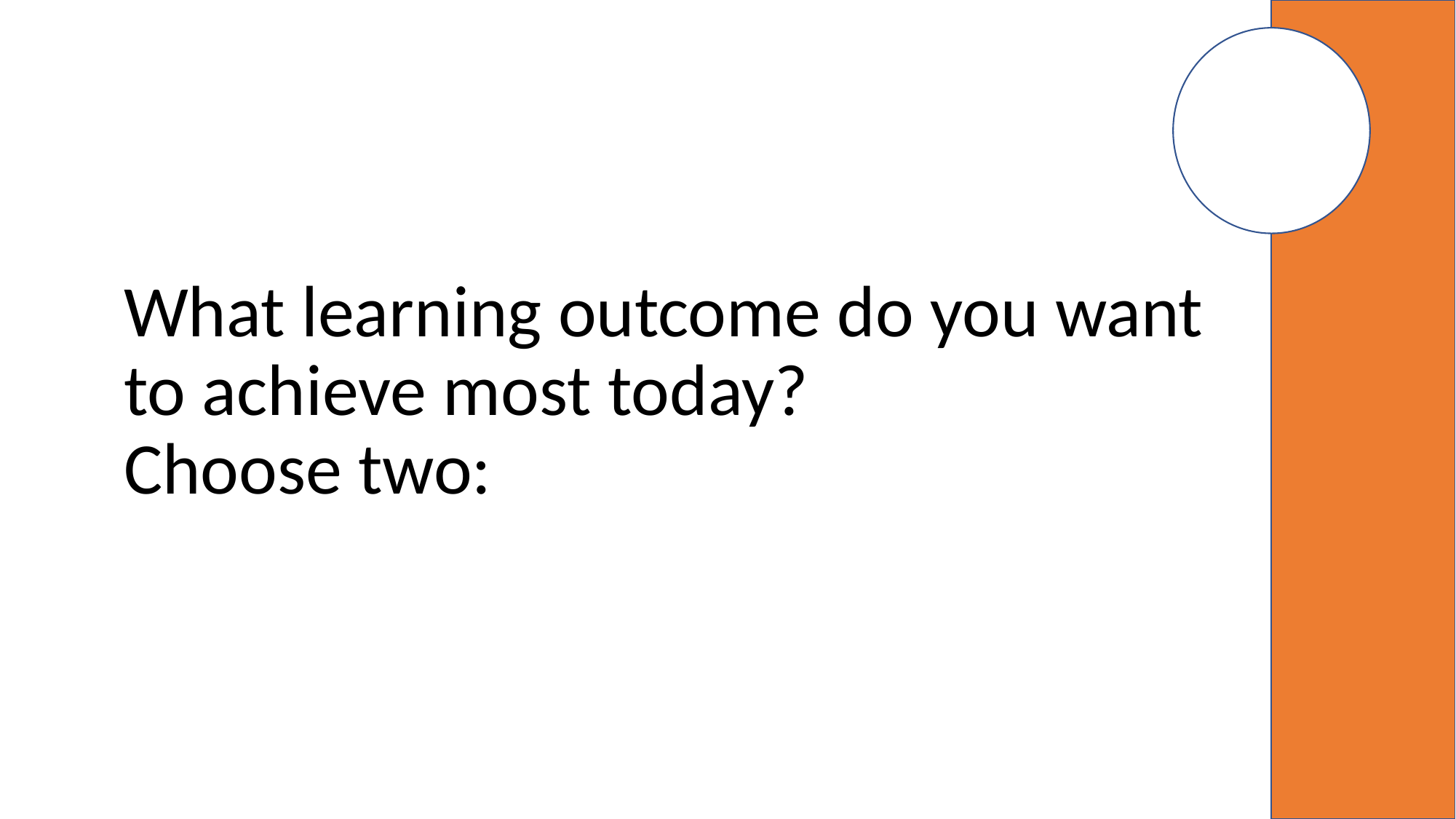

# What learning outcome do you want to achieve most today? Choose two:
4